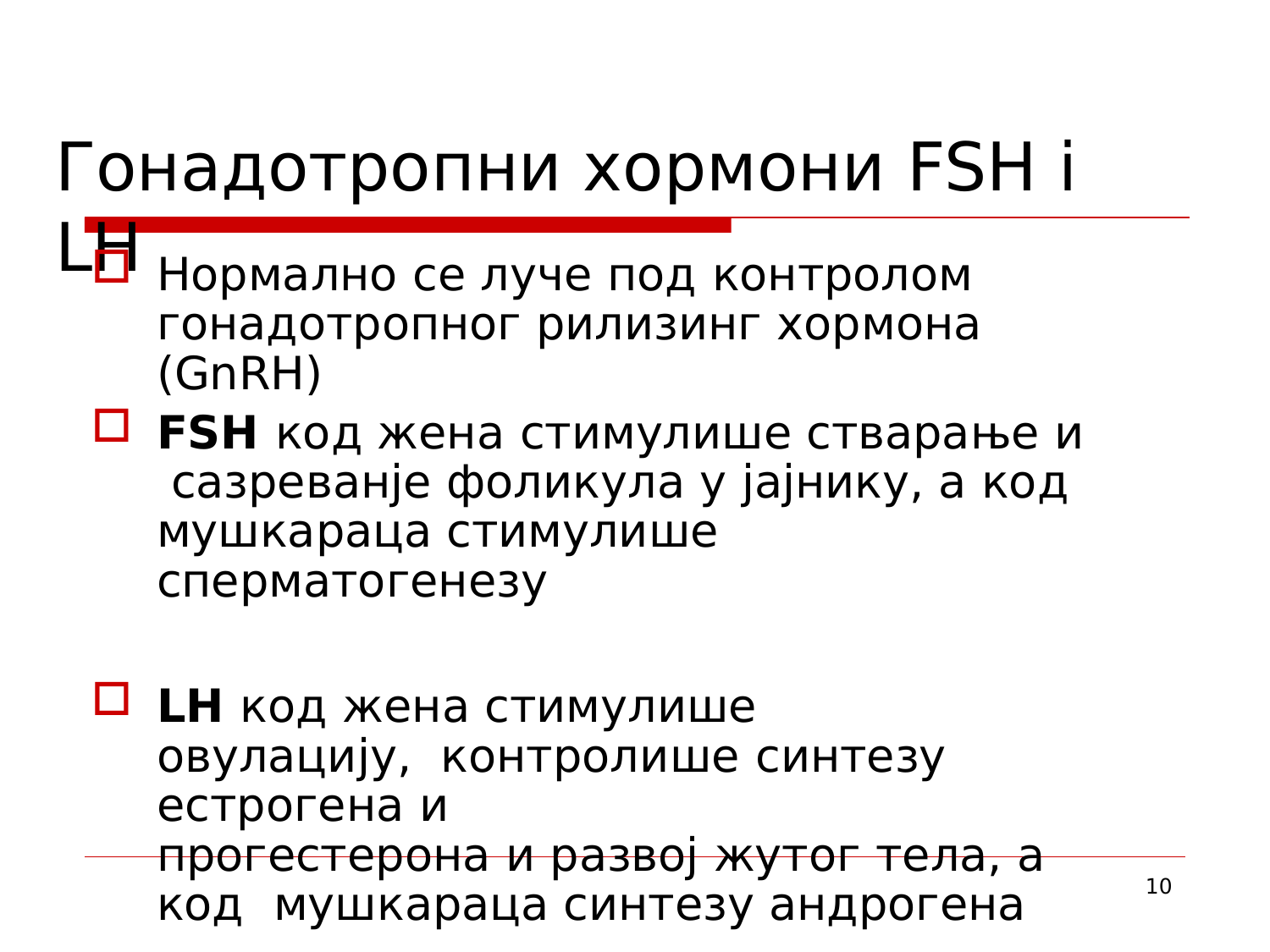

# Гонадотропни хормони FSH i LH
Нормално се луче под контролом  гонадотропног рилизинг хормона (GnRH)
FSH код жена стимулише стварање и  сазреванје фоликула у јајнику, а код  мушкарaцa стимулише сперматогенезу

LH код жена стимулише овулацију,  контролише синтезу естрогена и
прогестерона и развој жутог тела, а код  мушкараца синтезу aндрoгeнa

10